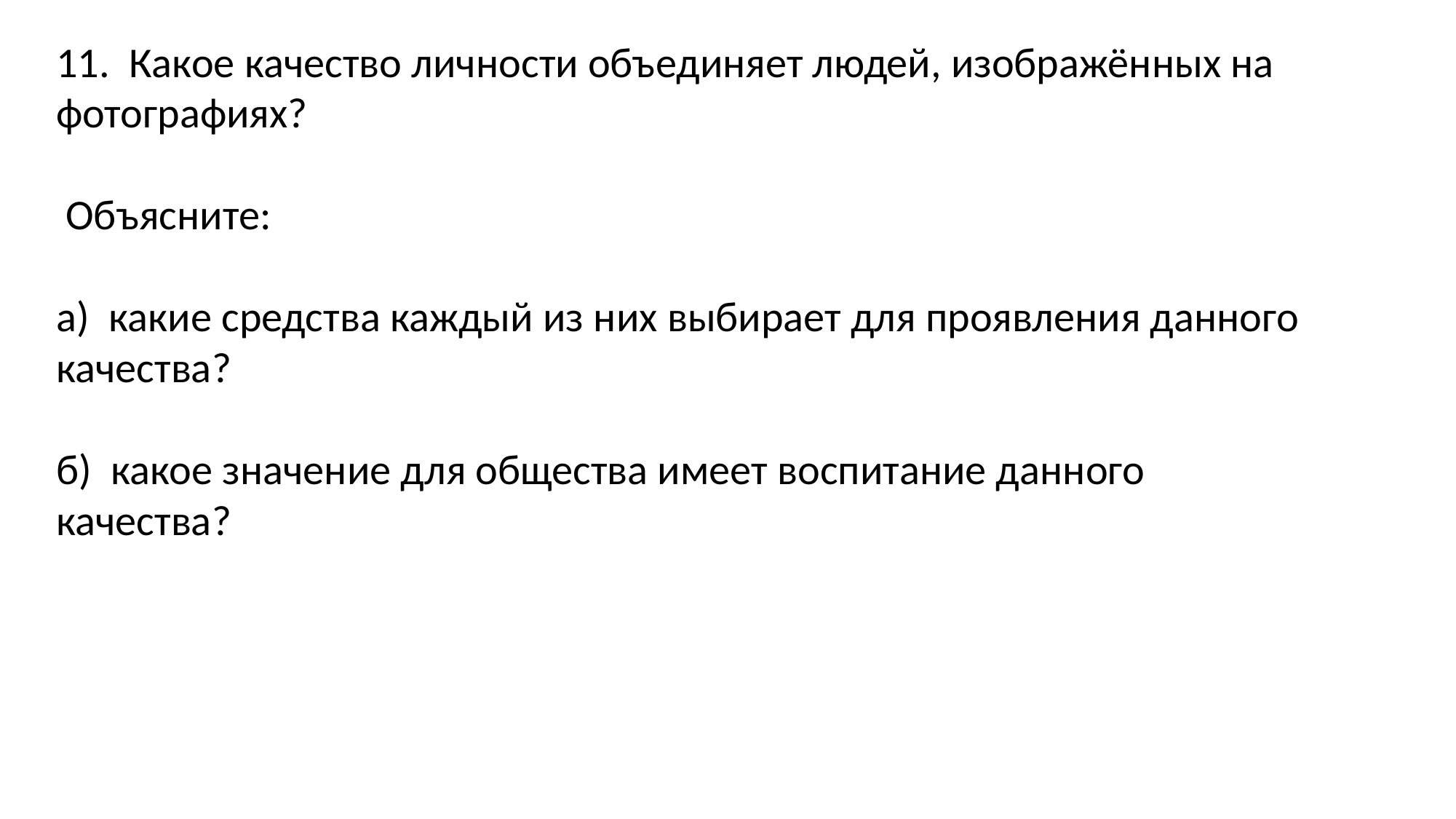

11.  Какое качество личности объединяет людей, изображённых на фотографиях?

 Объясните:

а)  какие средства каждый из них выбирает для проявления данного качества?

б)  какое значение для общества имеет воспитание данного качества?